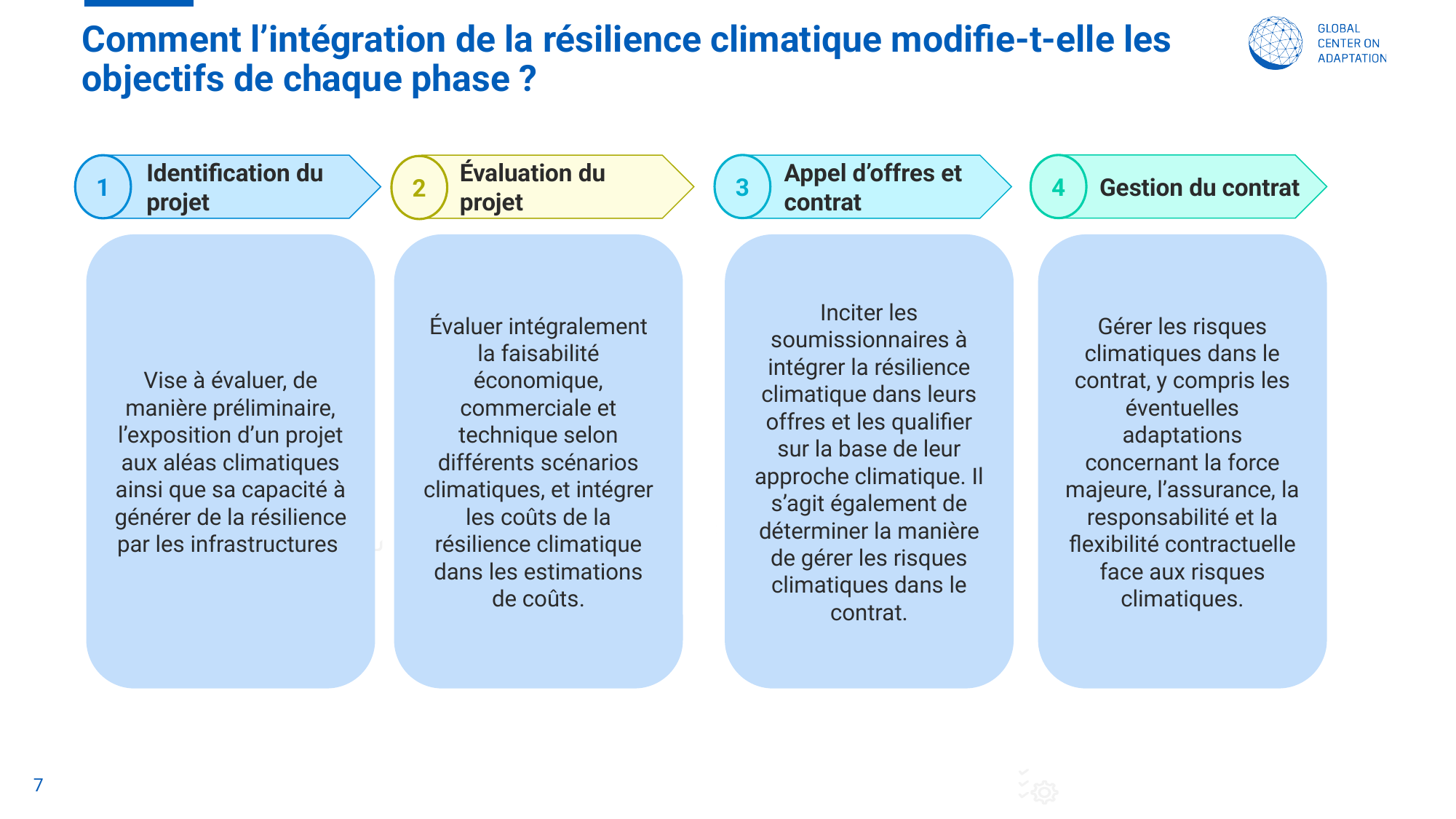

# Comment l’intégration de la résilience climatique modifie-t-elle les objectifs de chaque phase ?
Gestion du contrat
Identification du projet
Évaluation du projet
Appel d’offres et contrat

3
4
1
2
Inciter les soumissionnaires à intégrer la résilience climatique dans leurs offres et les qualifier sur la base de leur approche climatique. Il s’agit également de déterminer la manière de gérer les risques climatiques dans le contrat.
Gérer les risques climatiques dans le contrat, y compris les éventuelles adaptations concernant la force majeure, l’assurance, la responsabilité et la flexibilité contractuelle face aux risques climatiques.
Vise à évaluer, de manière préliminaire, l’exposition d’un projet aux aléas climatiques ainsi que sa capacité à générer de la résilience par les infrastructures
Évaluer intégralement la faisabilité économique, commerciale et technique selon différents scénarios climatiques, et intégrer les coûts de la résilience climatique dans les estimations de coûts.